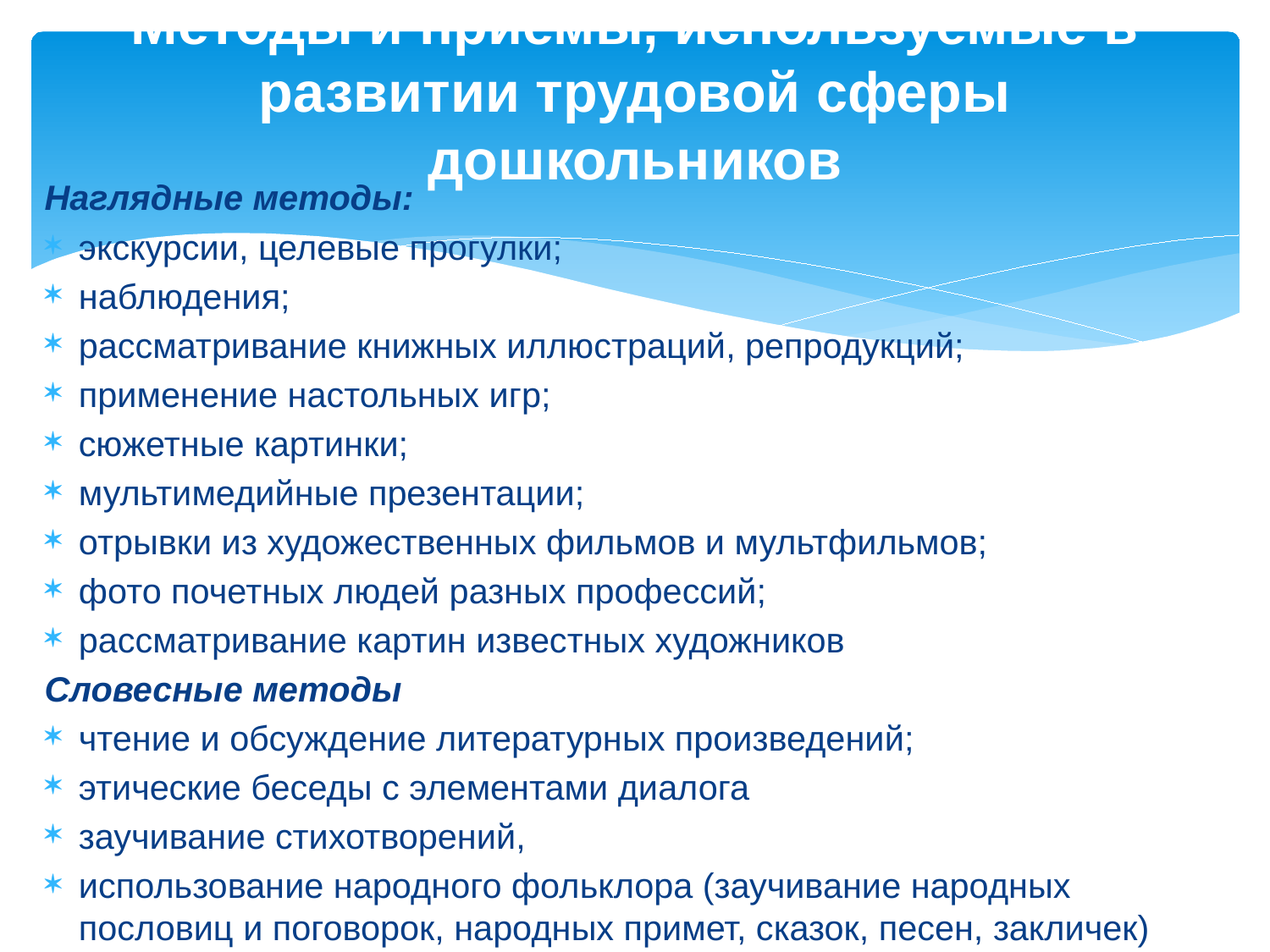

# Методы и приемы, используемые в развитии трудовой сферы дошкольников
Наглядные методы:
экскурсии, целевые прогулки;
наблюдения;
рассматривание книжных иллюстраций, репродукций;
применение настольных игр;
сюжетные картинки;
мультимедийные презентации;
отрывки из художественных фильмов и мультфильмов;
фото почетных людей разных профессий;
рассматривание картин известных художников
Словесные методы
чтение и обсуждение литературных произведений;
этические беседы с элементами диалога
заучивание стихотворений,
использование народного фольклора (заучивание народных пословиц и поговорок, народных примет, сказок, песен, закличек)